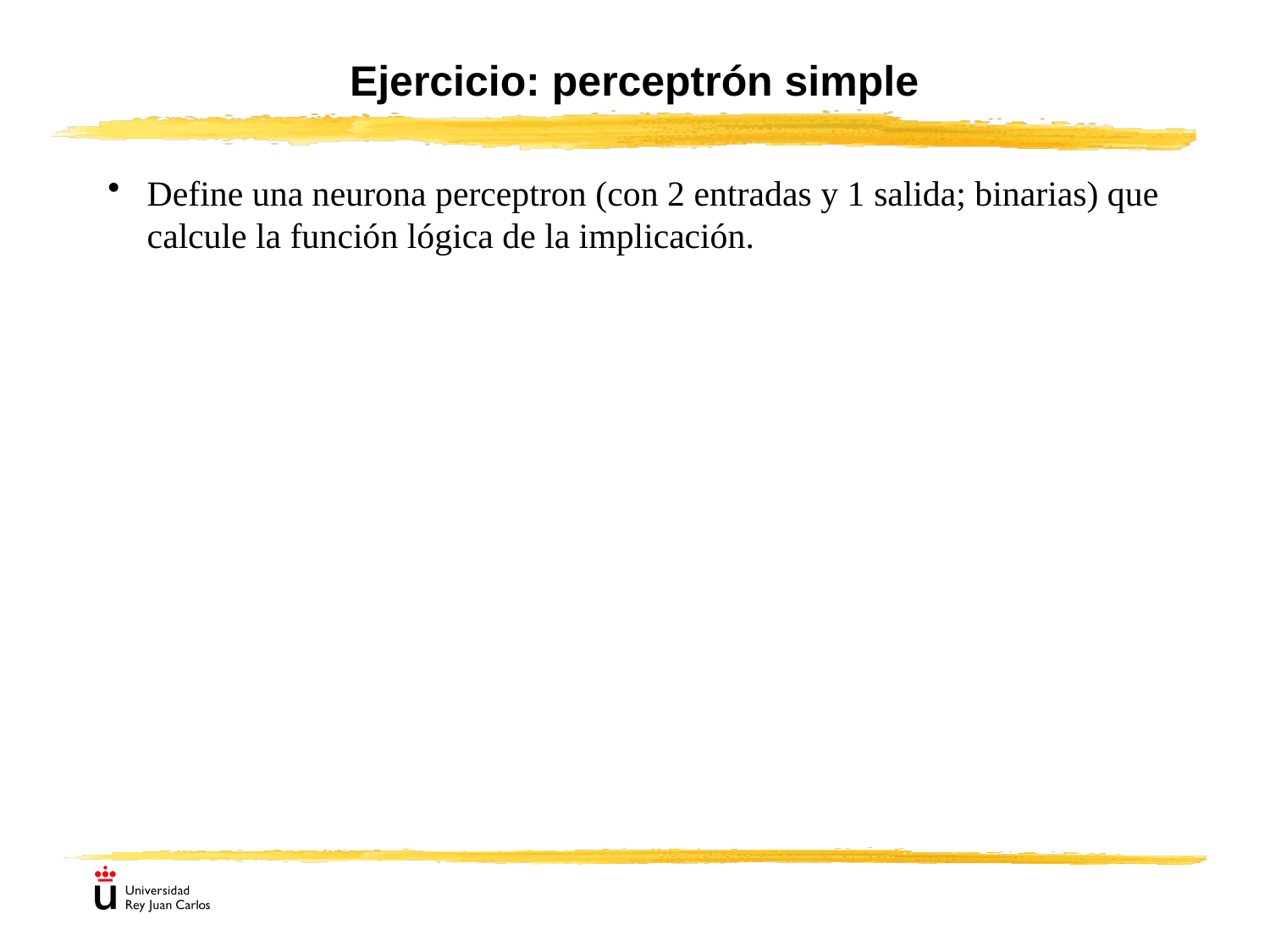

# Ejercicio: perceptrón simple

Define una neurona perceptron (con 2 entradas y 1 salida; binarias) que calcule la función lógica de la implicación.